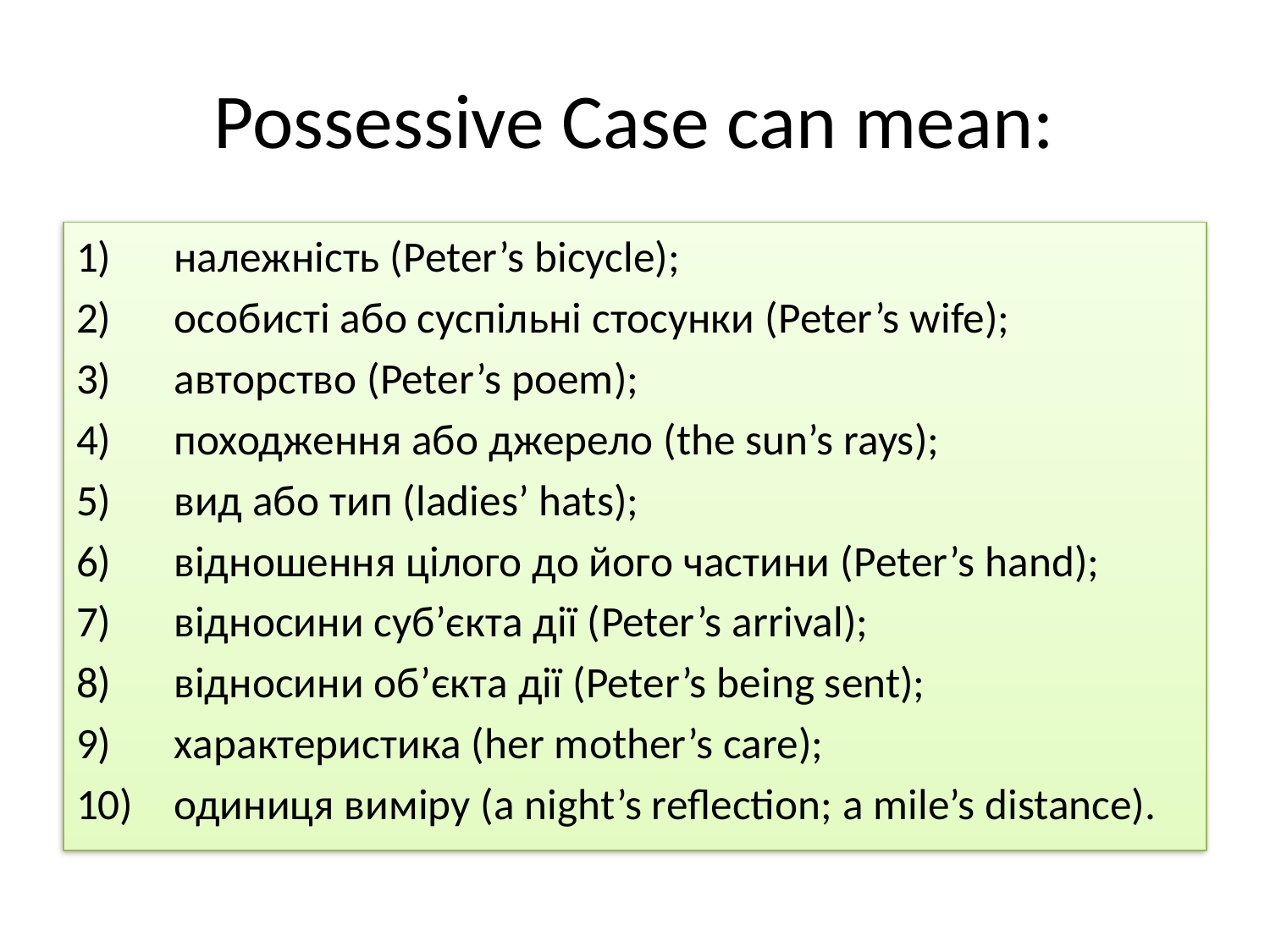

# Possessive Case can mean:
1)	належність (Peter’s bicycle);
2)	особисті або суспільні стосунки (Peter’s wife);
3)	авторство (Peter’s poem);
4)	походження або джерело (the sun’s rays);
5)	вид або тип (ladies’ hats);
6)	відношення цілого до його частини (Peter’s hand);
7)	відносини суб’єкта дії (Peter’s arrival);
8)	відносини об’єкта дії (Peter’s being sent);
9)	характеристика (her mother’s care);
10)	одиниця виміру (a night’s reflection; a mile’s distance).